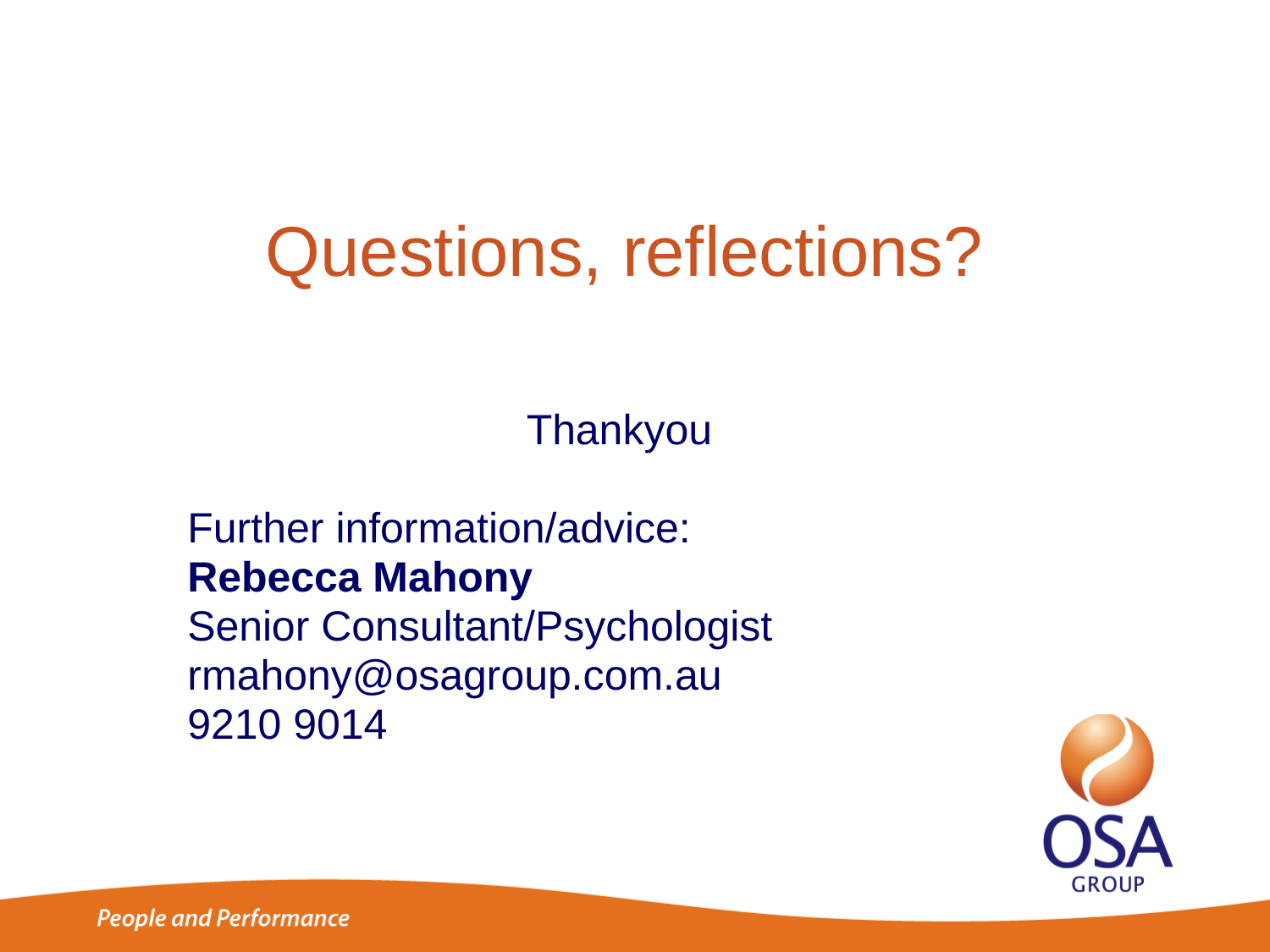

# Questions, reflections?
Thankyou

Further information/advice:
Rebecca Mahony
Senior Consultant/Psychologist
rmahony@osagroup.com.au
9210 9014